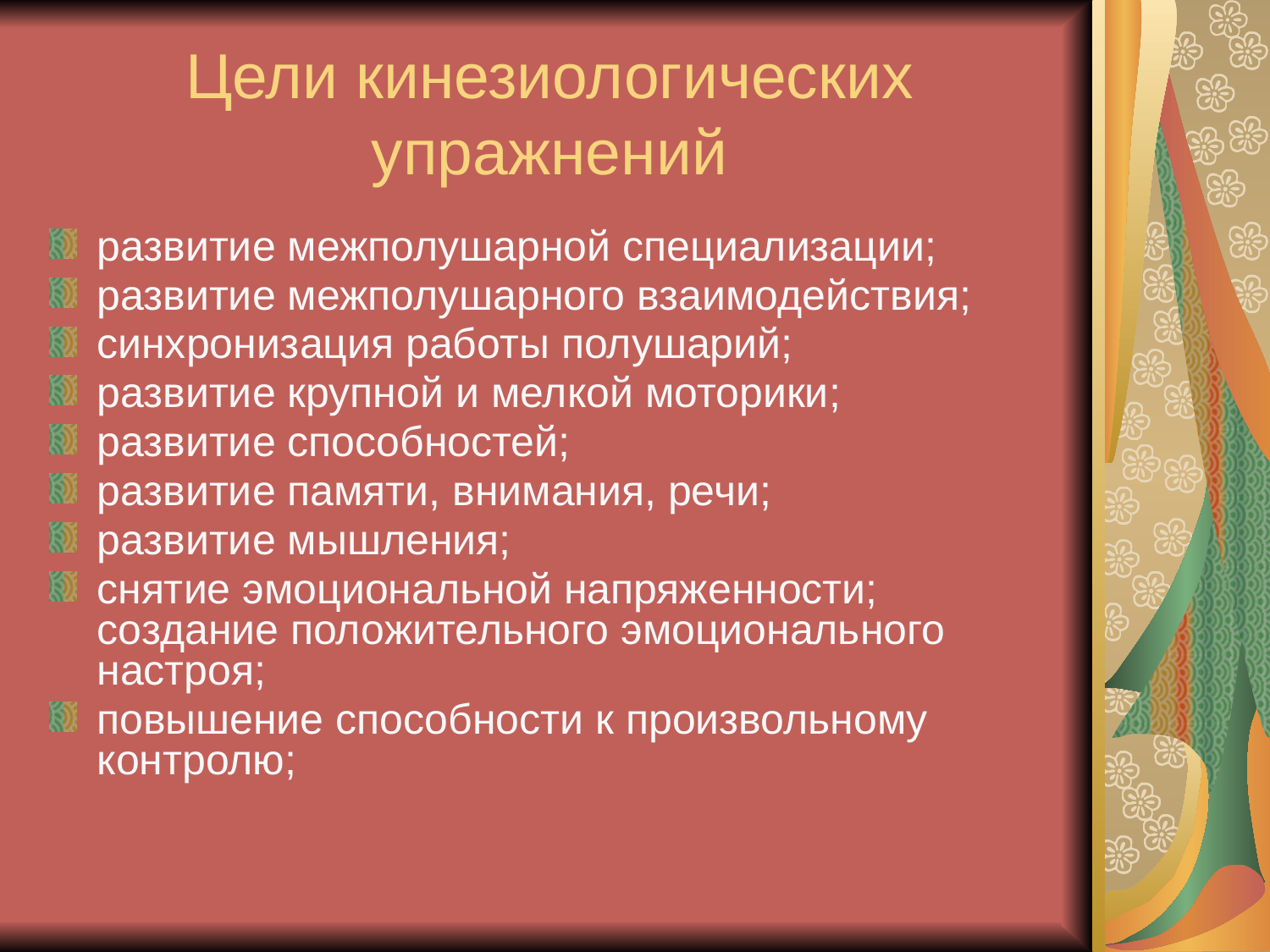

# Цели кинезиологических упражнений
развитие межполушарной специализации;
развитие межполушарного взаимодействия;
синхронизация работы полушарий;
развитие крупной и мелкой моторики;
развитие способностей;
развитие памяти, внимания, речи;
развитие мышления;
снятие эмоциональной напряженности; создание положительного эмоционального настроя;
повышение способности к произвольному контролю;